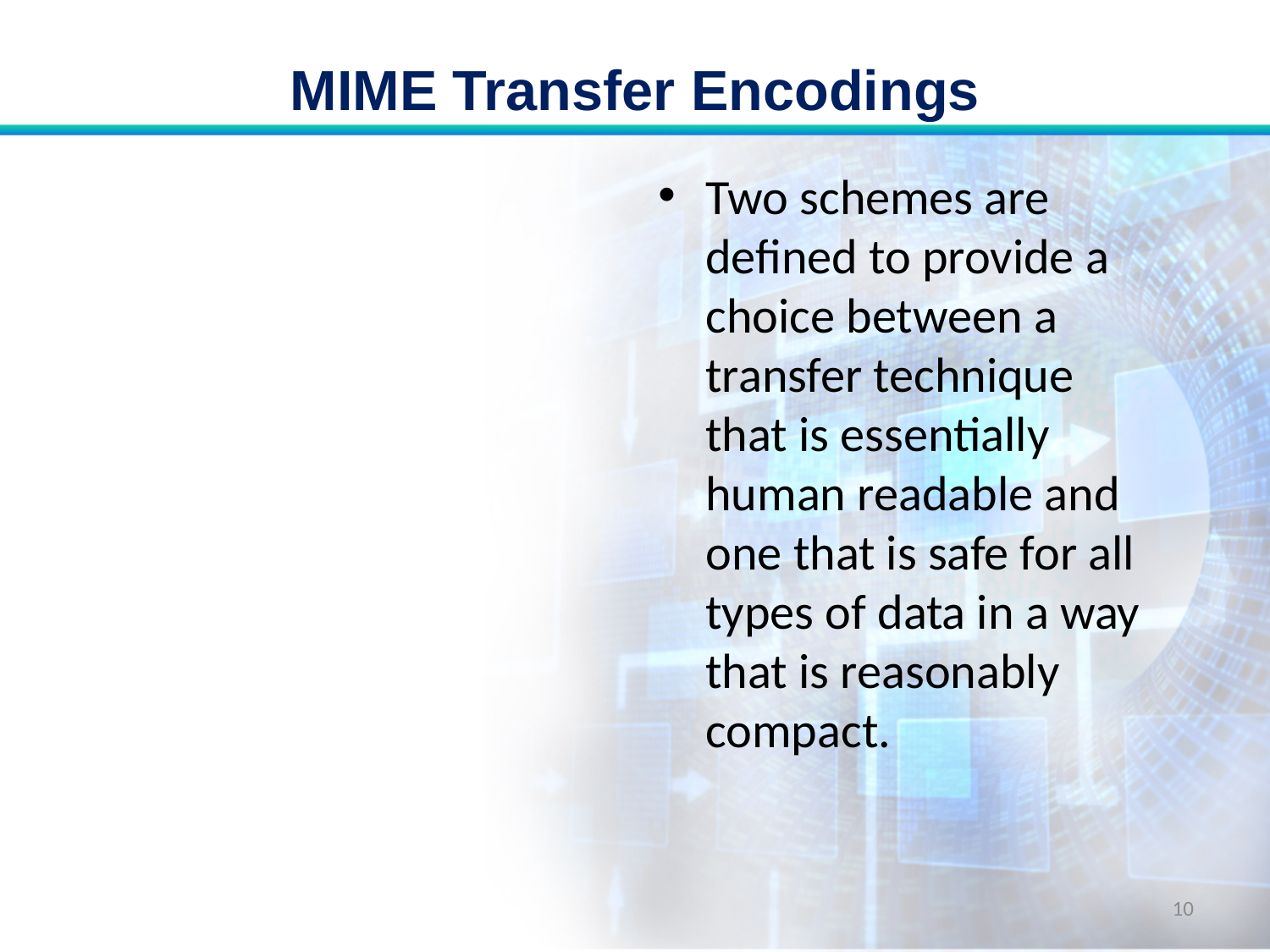

# MIME Transfer Encodings
Two schemes are defined to provide a choice between a transfer technique that is essentially human readable and one that is safe for all types of data in a way that is reasonably compact.
10